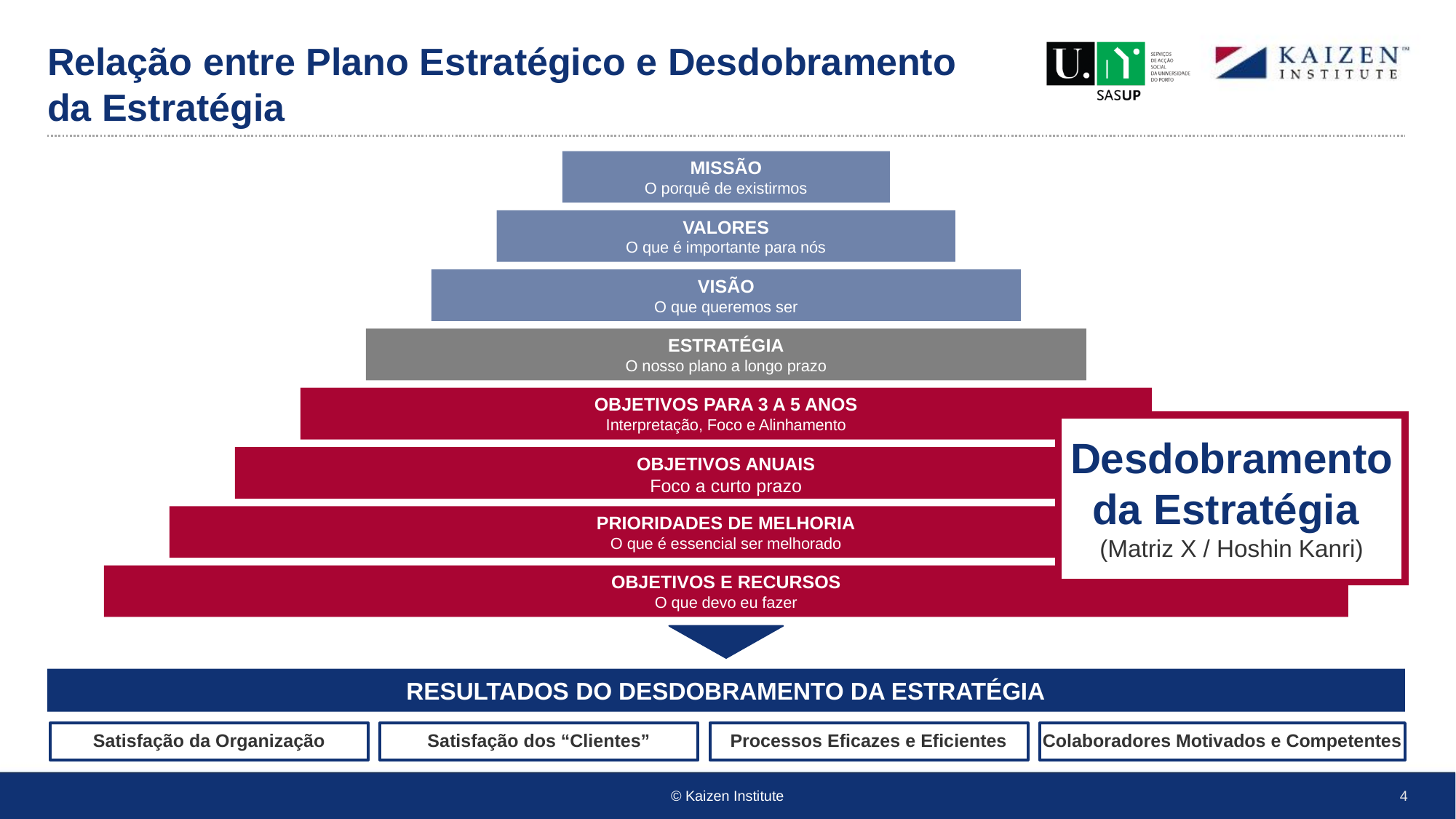

# Relação entre Plano Estratégico e Desdobramento  da Estratégia
MISSÃO
O porquê de existirmos
VALORES
O que é importante para nós
VISÃO
O que queremos ser
ESTRATÉGIA
O nosso plano a longo prazo
OBJETIVOS PARA 3 A 5 ANOS
Interpretação, Foco e Alinhamento
Desdobramento da Estratégia
(Matriz X / Hoshin Kanri)

OBJETIVOS ANUAIS
Foco a curto prazo

PRIORIDADES DE MELHORIA
O que é essencial ser melhorado
OBJETIVOS E RECURSOS
O que devo eu fazer

RESULTADOS DO DESDOBRAMENTO DA ESTRATÉGIA
Satisfação da Organização
Satisfação dos “Clientes”
Processos Eficazes e Eficientes
Colaboradores Motivados e Competentes